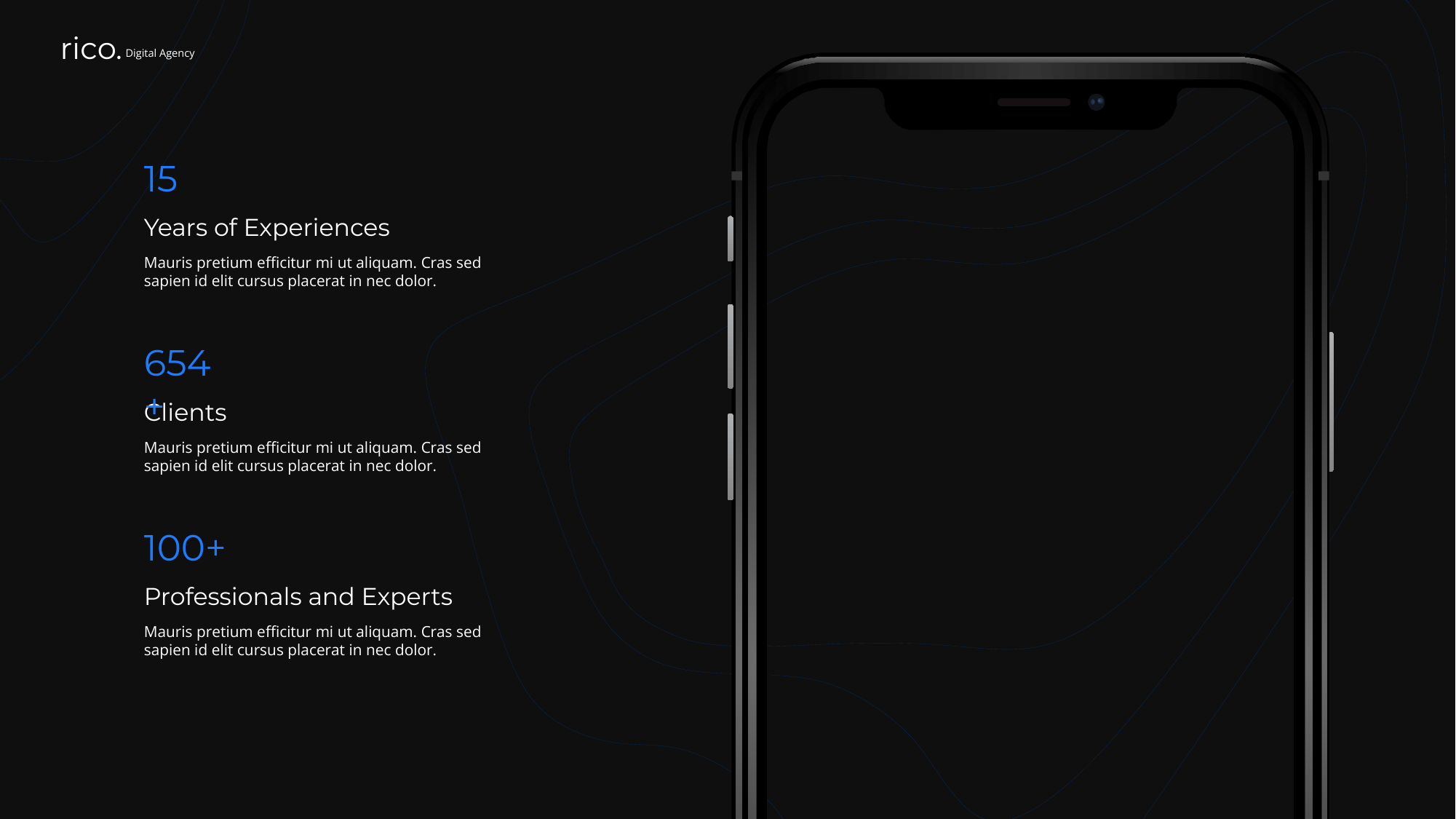

rico.
Digital Agency

15
Years of Experiences
Mauris pretium efficitur mi ut aliquam. Cras sed sapien id elit cursus placerat in nec dolor.
654+
Clients
Mauris pretium efficitur mi ut aliquam. Cras sed sapien id elit cursus placerat in nec dolor.
100+
Professionals and Experts
Mauris pretium efficitur mi ut aliquam. Cras sed sapien id elit cursus placerat in nec dolor.